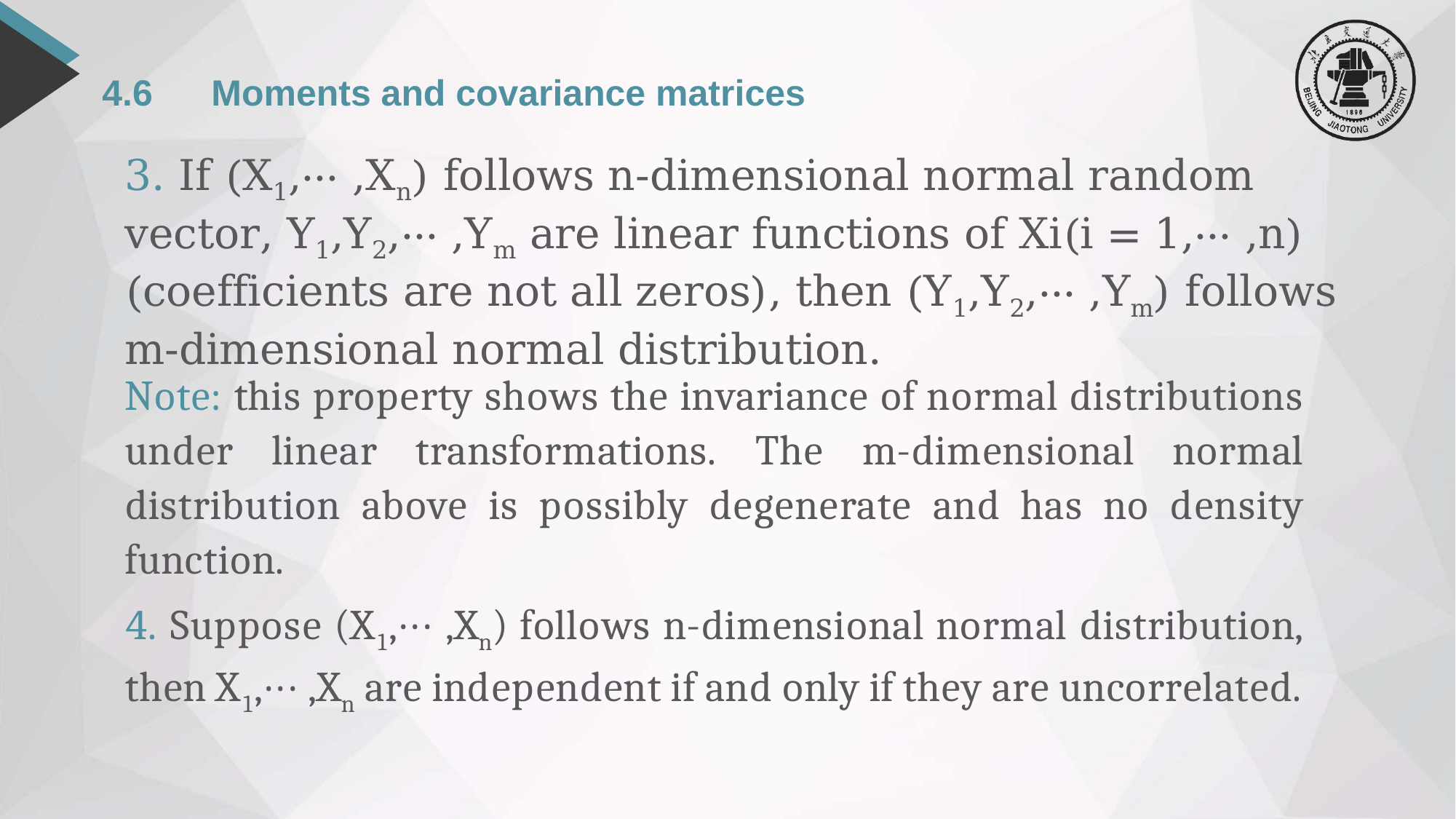

# 4.6	Moments and covariance matrices
3. If (X1,··· ,Xn) follows n-dimensional normal random vector, Y1,Y2,··· ,Ym are linear functions of Xi(i = 1,··· ,n)(coefficients are not all zeros), then (Y1,Y2,··· ,Ym) follows m-dimensional normal distribution.
Note: this property shows the invariance of normal distributions under linear transformations. The m-dimensional normal distribution above is possibly degenerate and has no density function.
4. Suppose (X1,··· ,Xn) follows n-dimensional normal distribution, then X1,··· ,Xn are independent if and only if they are uncorrelated.